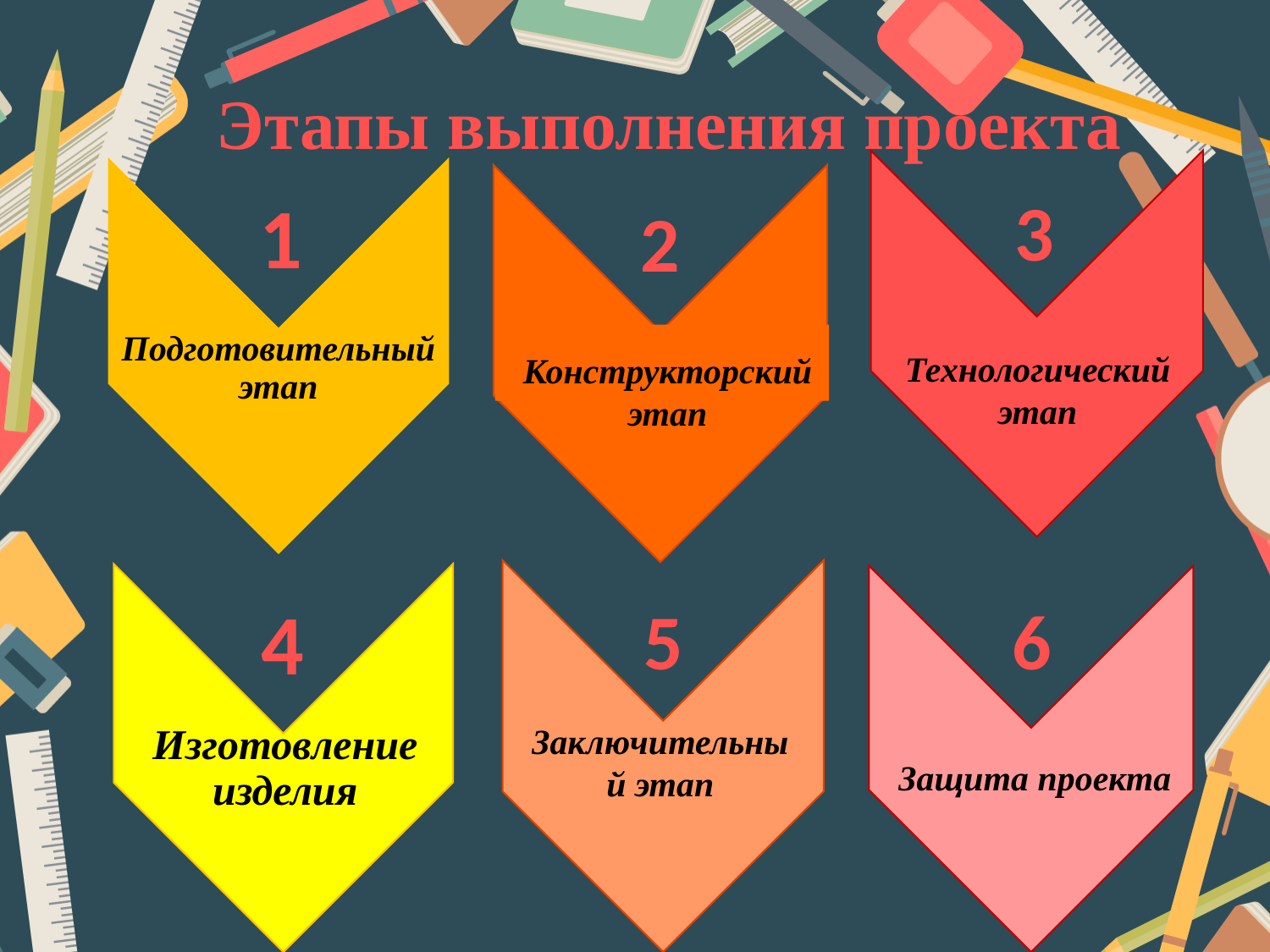

# Этапы выполнения проекта

Подготовительный этап

1
3
2
Технологический этап
Конструкторский этап

Изготовление изделия
4
5
6

Заключительный этап
Защита проекта